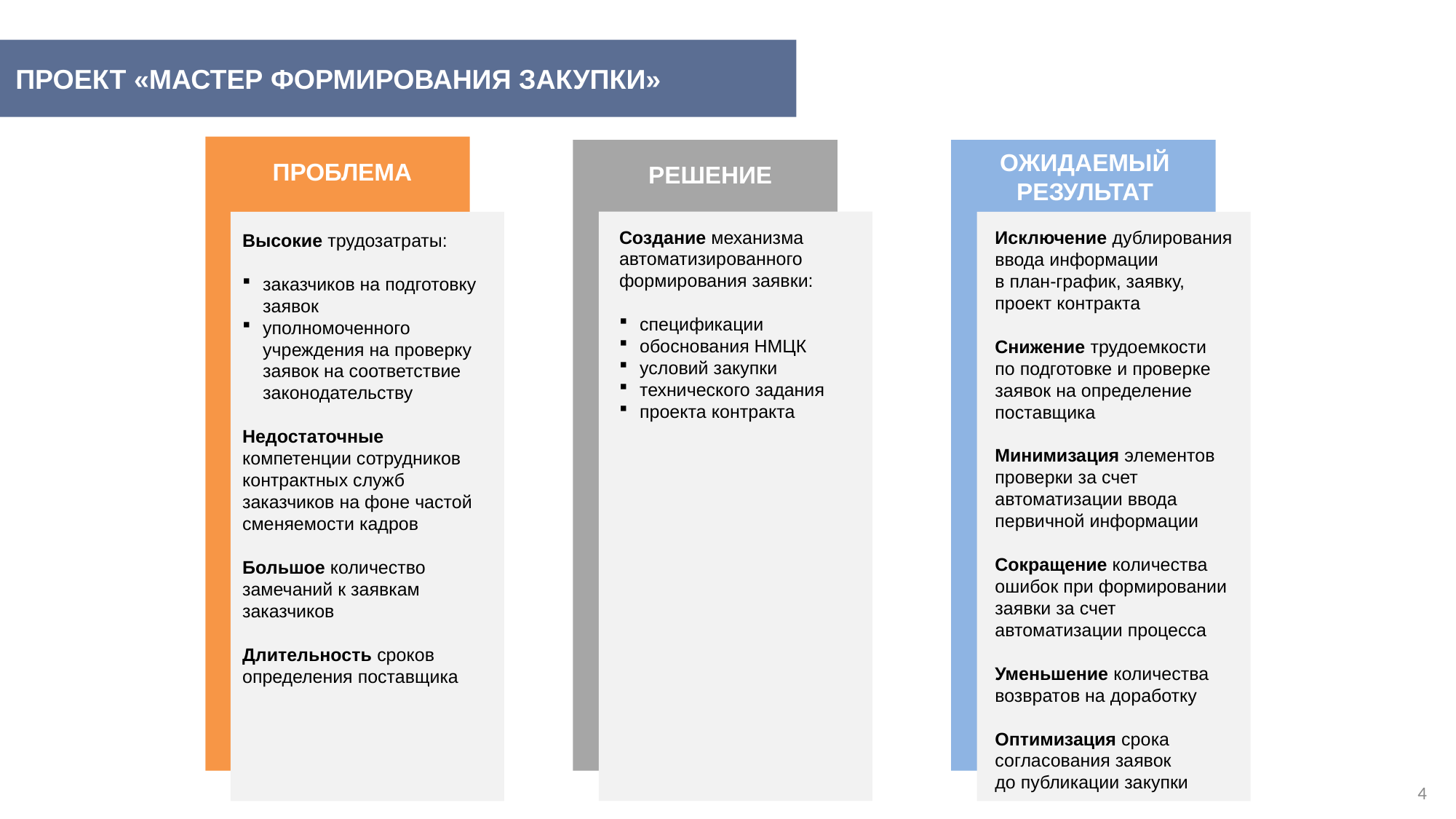

ПРОЕКТ «МАСТЕР ФОРМИРОВАНИЯ ЗАКУПКИ»
ОЖИДАЕМЫЙ
РЕЗУЛЬТАТ
ПРОБЛЕМА
РЕШЕНИЕ

Создание механизма автоматизированного формирования заявки:

спецификации
обоснования НМЦК
условий закупки
технического задания
проекта контракта

Исключение дублирования ввода информации
в план-график, заявку, проект контракта

Снижение трудоемкости
по подготовке и проверке заявок на определение поставщика

Минимизация элементов проверки за счет автоматизации ввода первичной информации

Сокращение количества ошибок при формировании заявки за счет автоматизации процесса

Уменьшение количества возвратов на доработку

Оптимизация срока согласования заявок
до публикации закупки
Высокие трудозатраты:

заказчиков на подготовку заявок
уполномоченного учреждения на проверку заявок на соответствие законодательству

Недостаточные компетенции сотрудников контрактных служб заказчиков на фоне частой сменяемости кадров

Большое количество замечаний к заявкам заказчиков

Длительность сроков определения поставщика

4